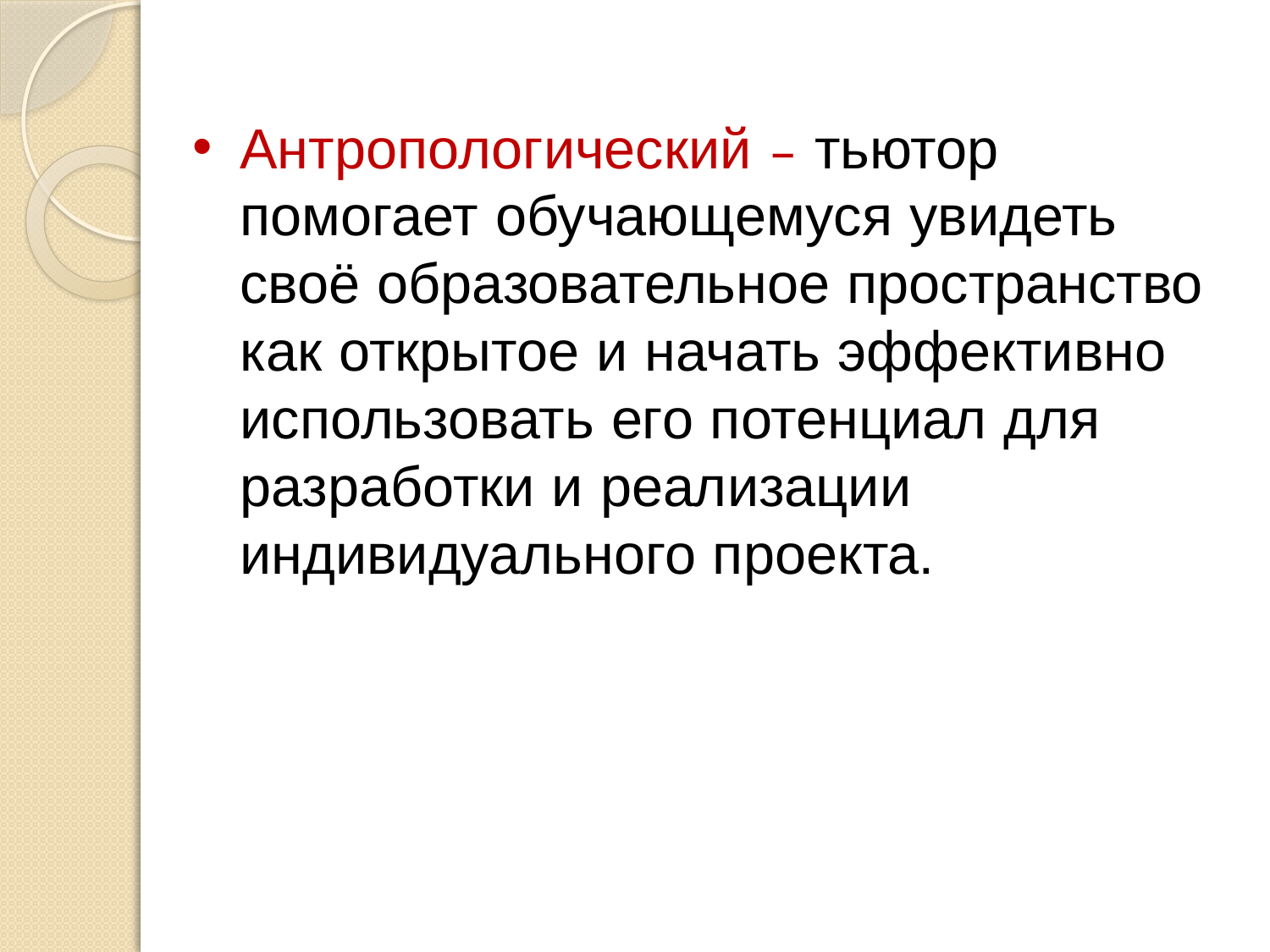

Антропологический – тьютор помогает обучающемуся увидеть своё образовательное пространство как открытое и начать эффективно использовать его потенциал для разработки и реализации индивидуального проекта.